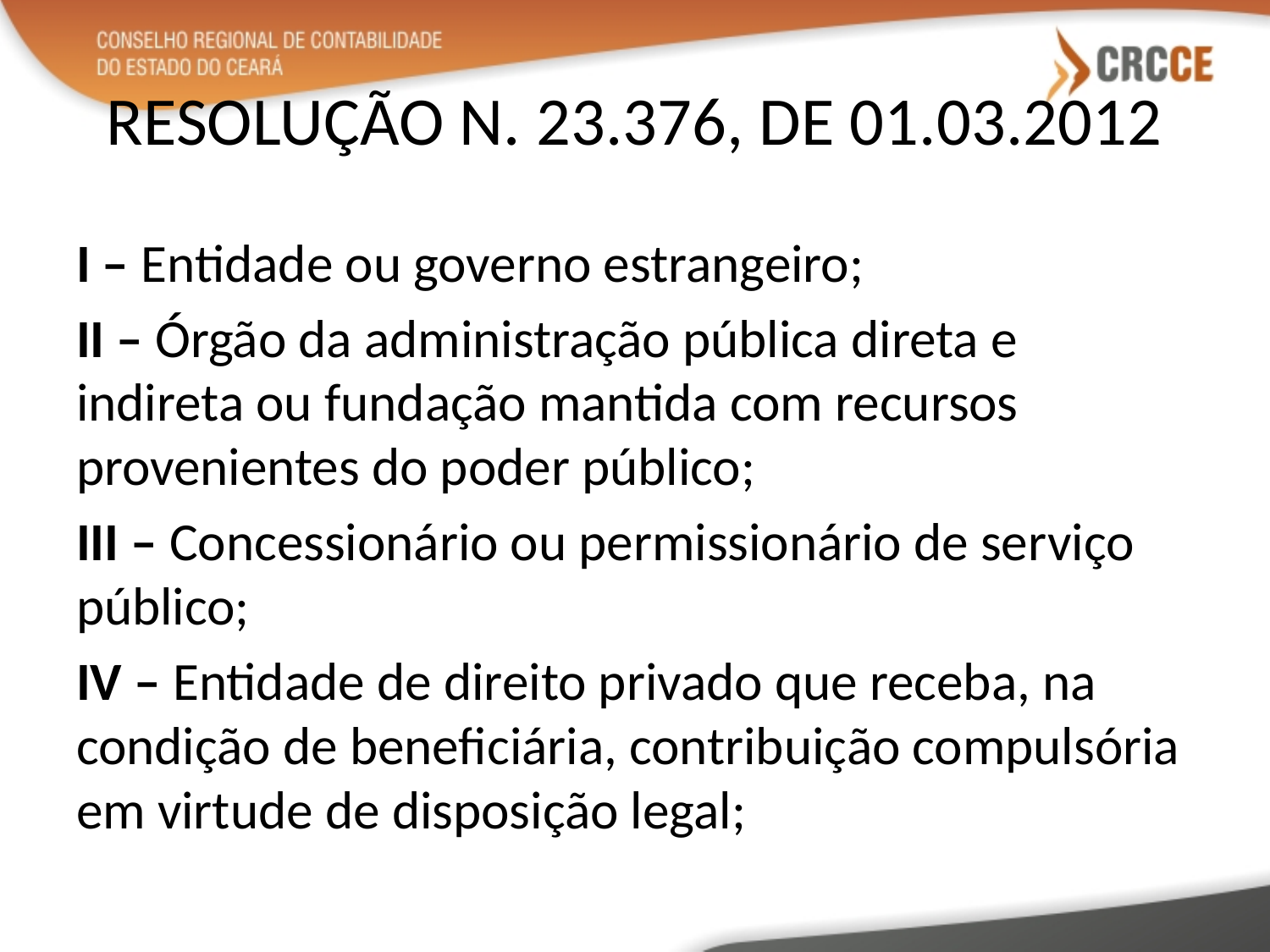

# RESOLUÇÃO N. 23.376, DE 01.03.2012
I – Entidade ou governo estrangeiro;
II – Órgão da administração pública direta e indireta ou fundação mantida com recursos provenientes do poder público;
III – Concessionário ou permissionário de serviço público;
IV – Entidade de direito privado que receba, na condição de beneficiária, contribuição compulsória em virtude de disposição legal;